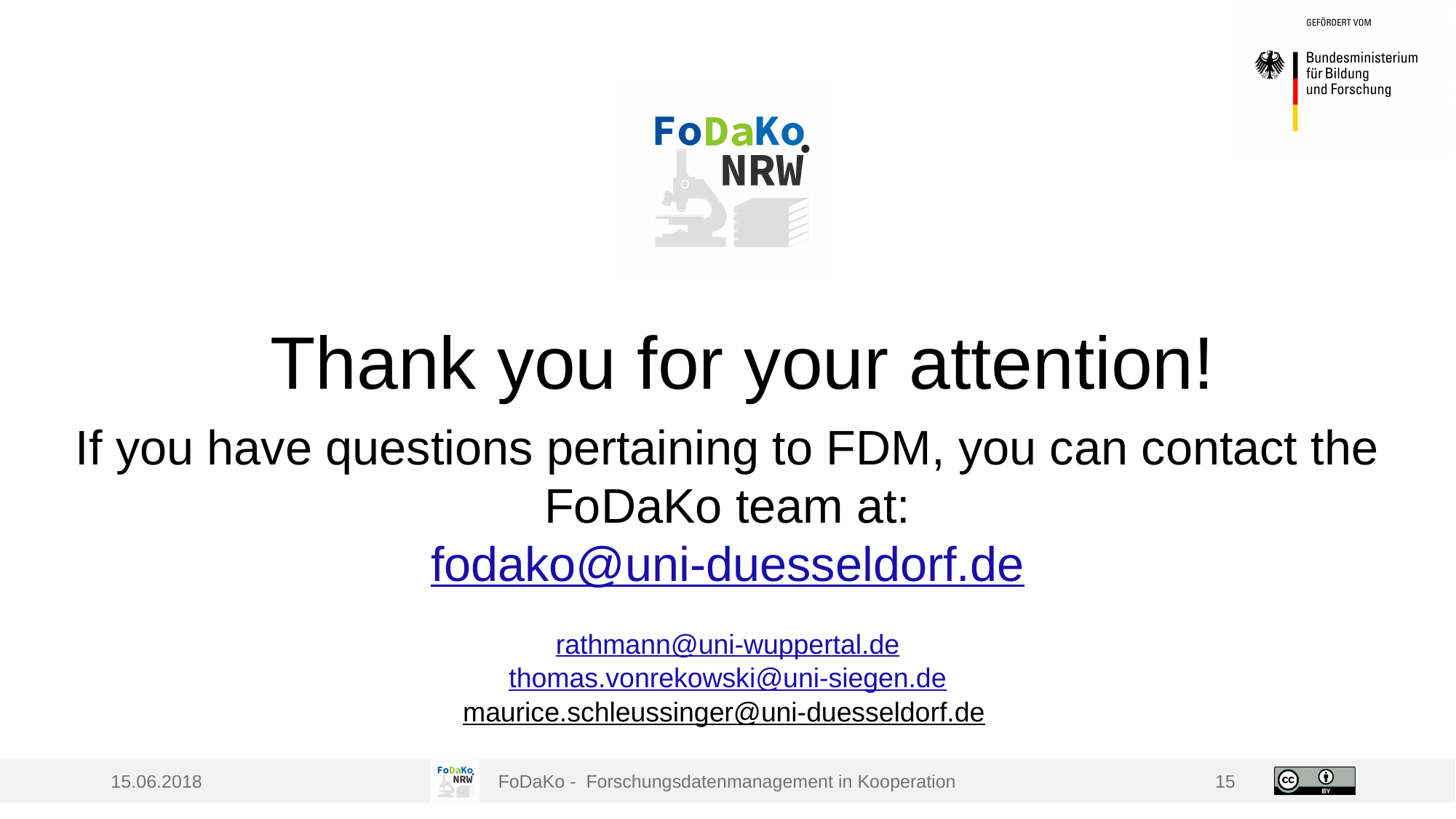

# Thank you for your attention!
If you have questions pertaining to FDM, you can contact the FoDaKo team at:
fodako@uni-duesseldorf.de

rathmann@uni-wuppertal.de
thomas.vonrekowski@uni-siegen.de
maurice.schleussinger@uni-duesseldorf.de

15.06.2018
FoDaKo -  Forschungsdatenmanagement in Kooperation
15